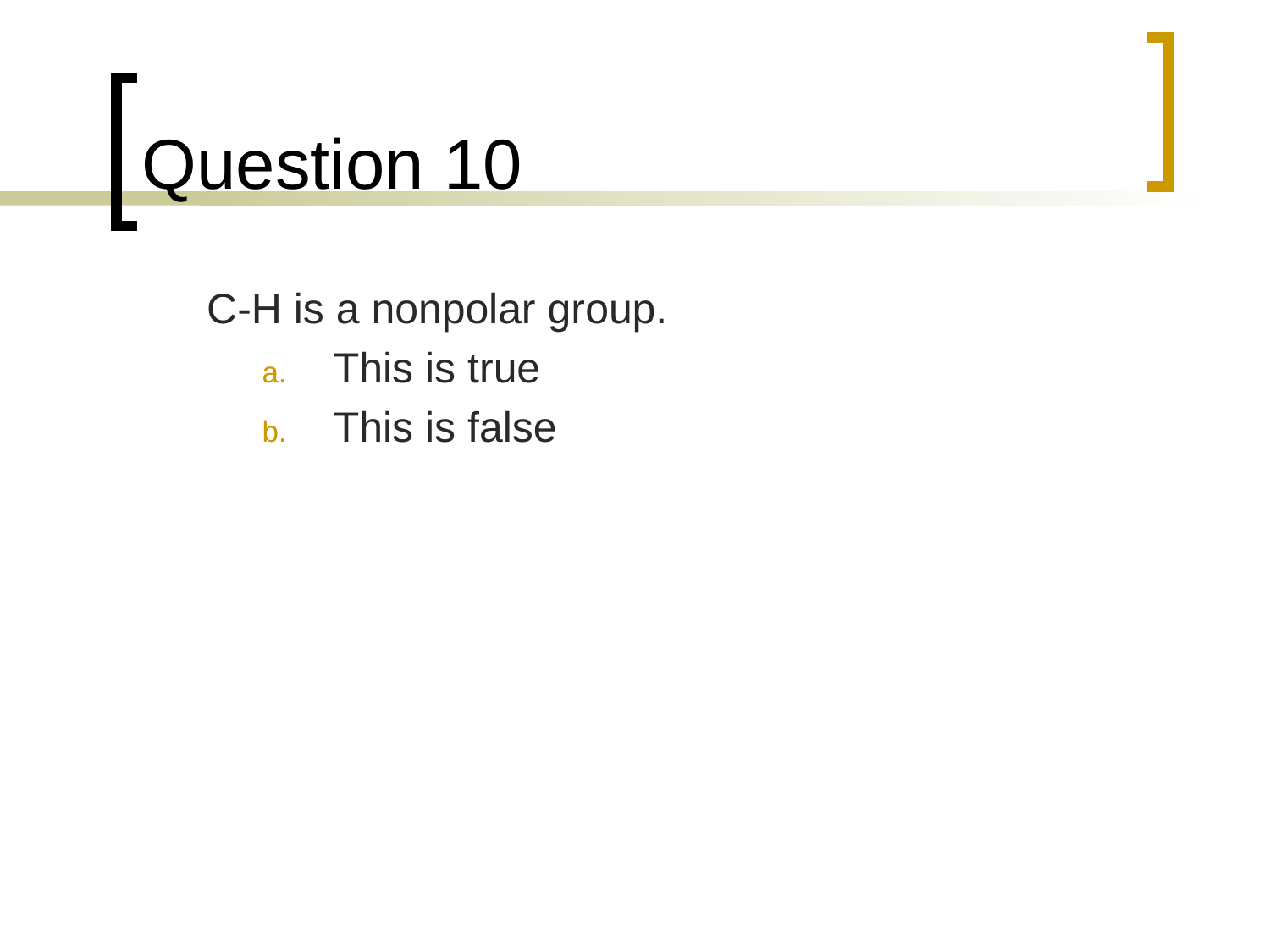

# Question 10
	C-H is a nonpolar group.
This is true
This is false